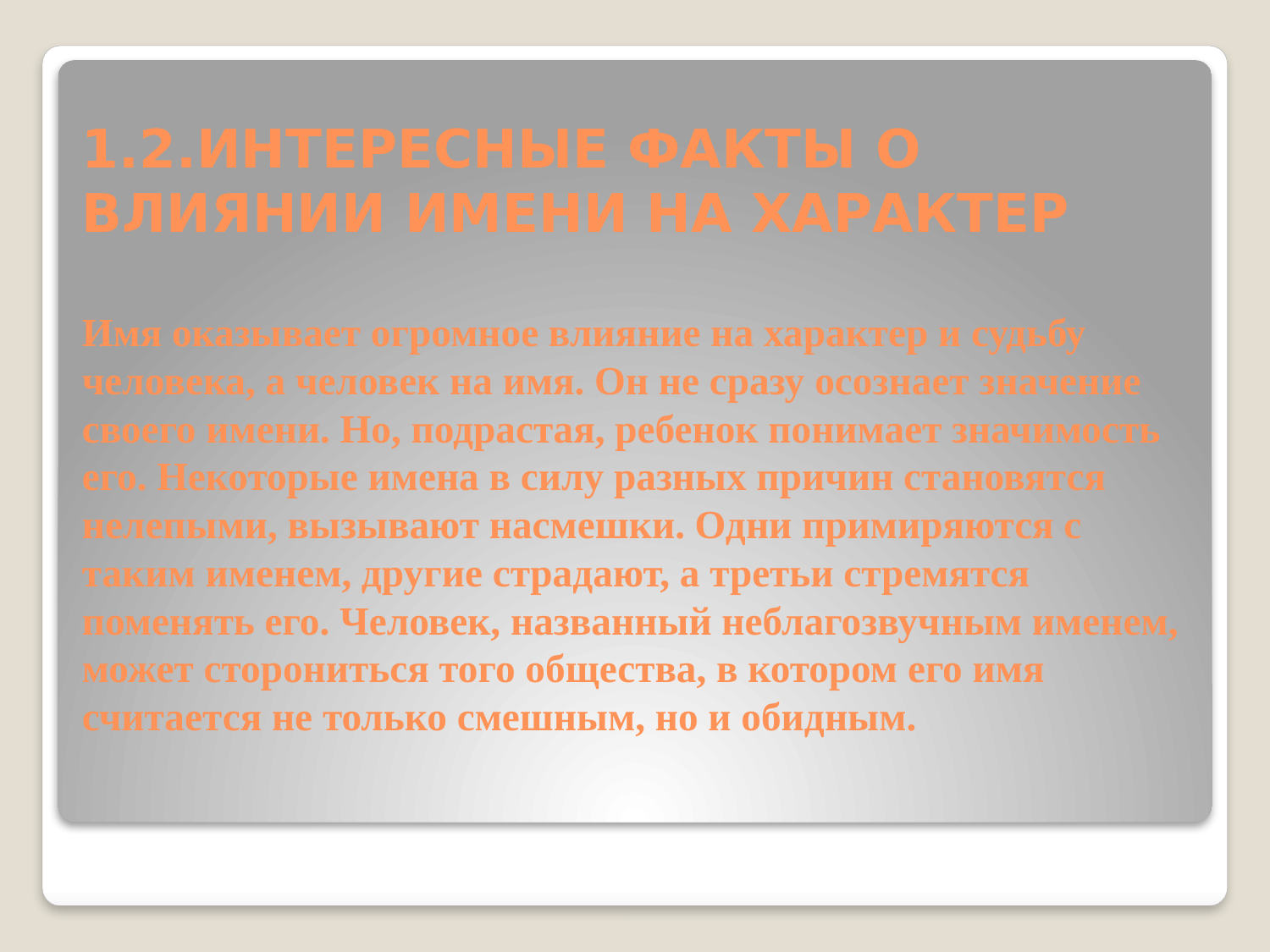

# 1.2.ИНТЕРЕСНЫЕ ФАКТЫ О ВЛИЯНИИ ИМЕНИ НА ХАРАКТЕР Имя оказывает огромное влияние на характер и судьбу человека, а человек на имя. Он не сразу осознает значение своего имени. Но, подрастая, ребенок понимает значимость его. Некоторые имена в силу разных причин становятся нелепыми, вызывают насмешки. Одни примиряются с таким именем, другие страдают, а третьи стремятся поменять его. Человек, названный неблагозвучным именем, может сторониться того общества, в котором его имя считается не только смешным, но и обидным.